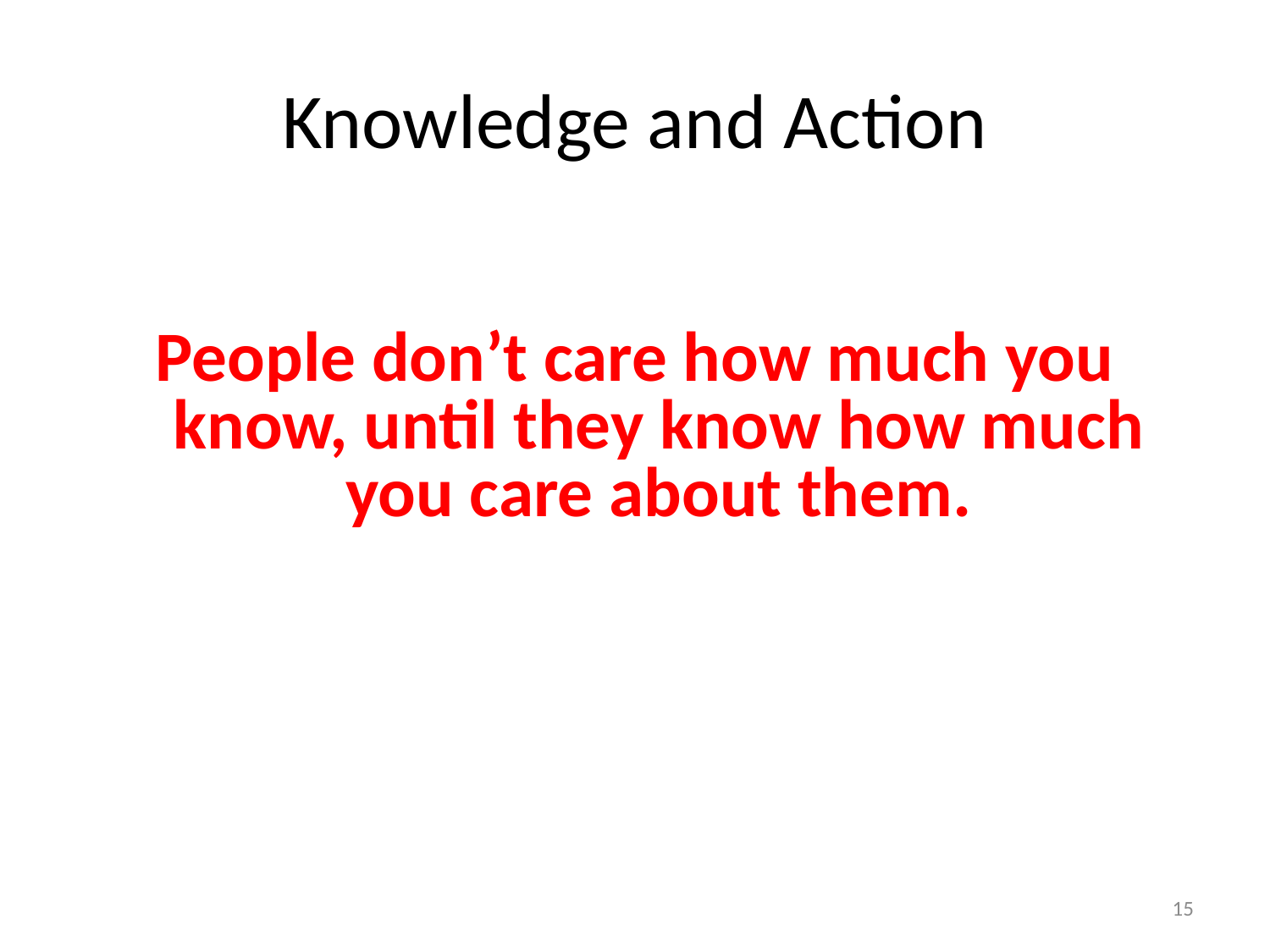

# Knowledge and Action

People don’t care how much you know, until they know how much you care about them.

15